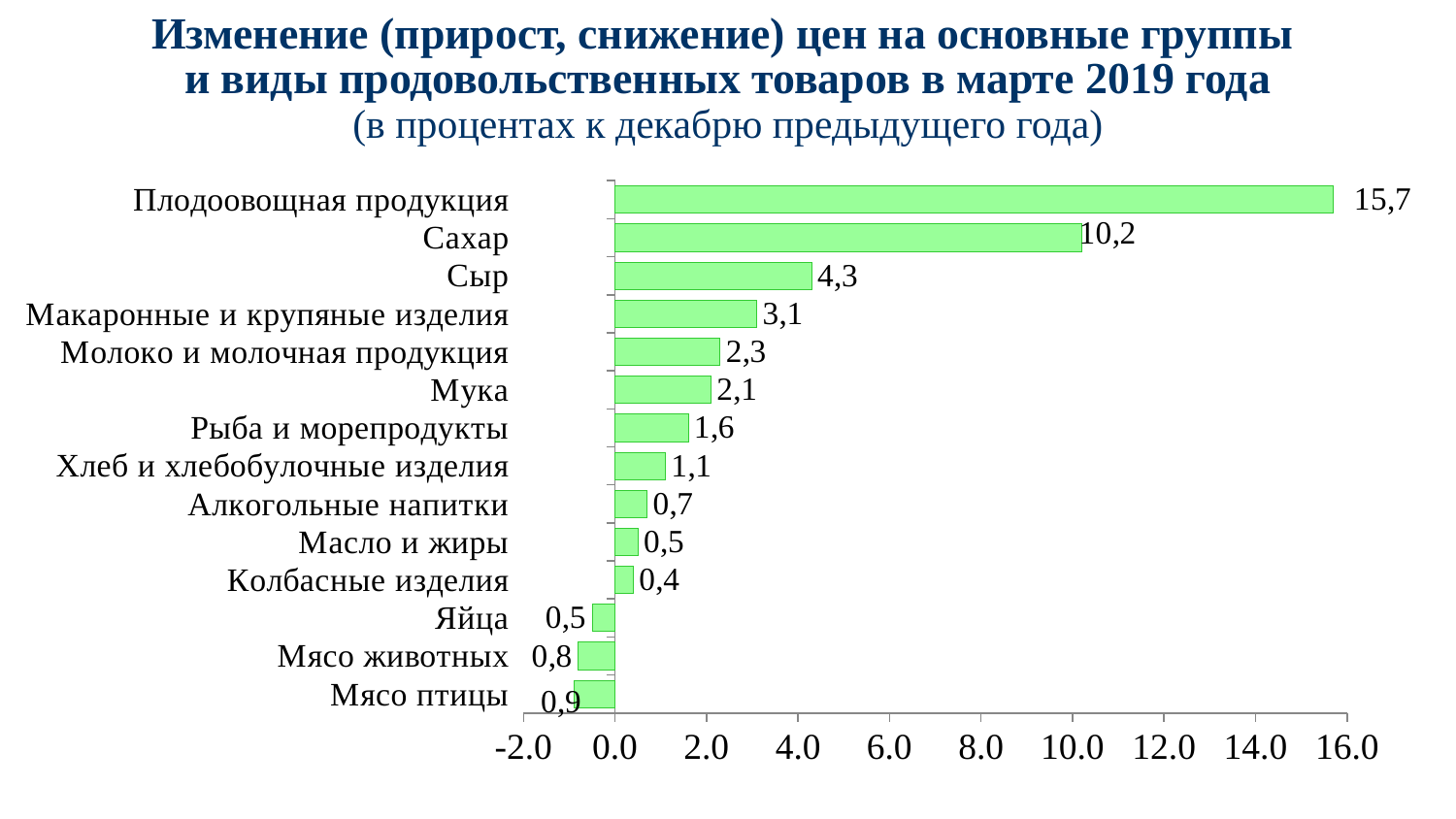

# Изменение (прирост, снижение) цен на основные группы и виды продовольственных товаров в марте 2019 года (в процентах к декабрю предыдущего года)

[unsupported chart]